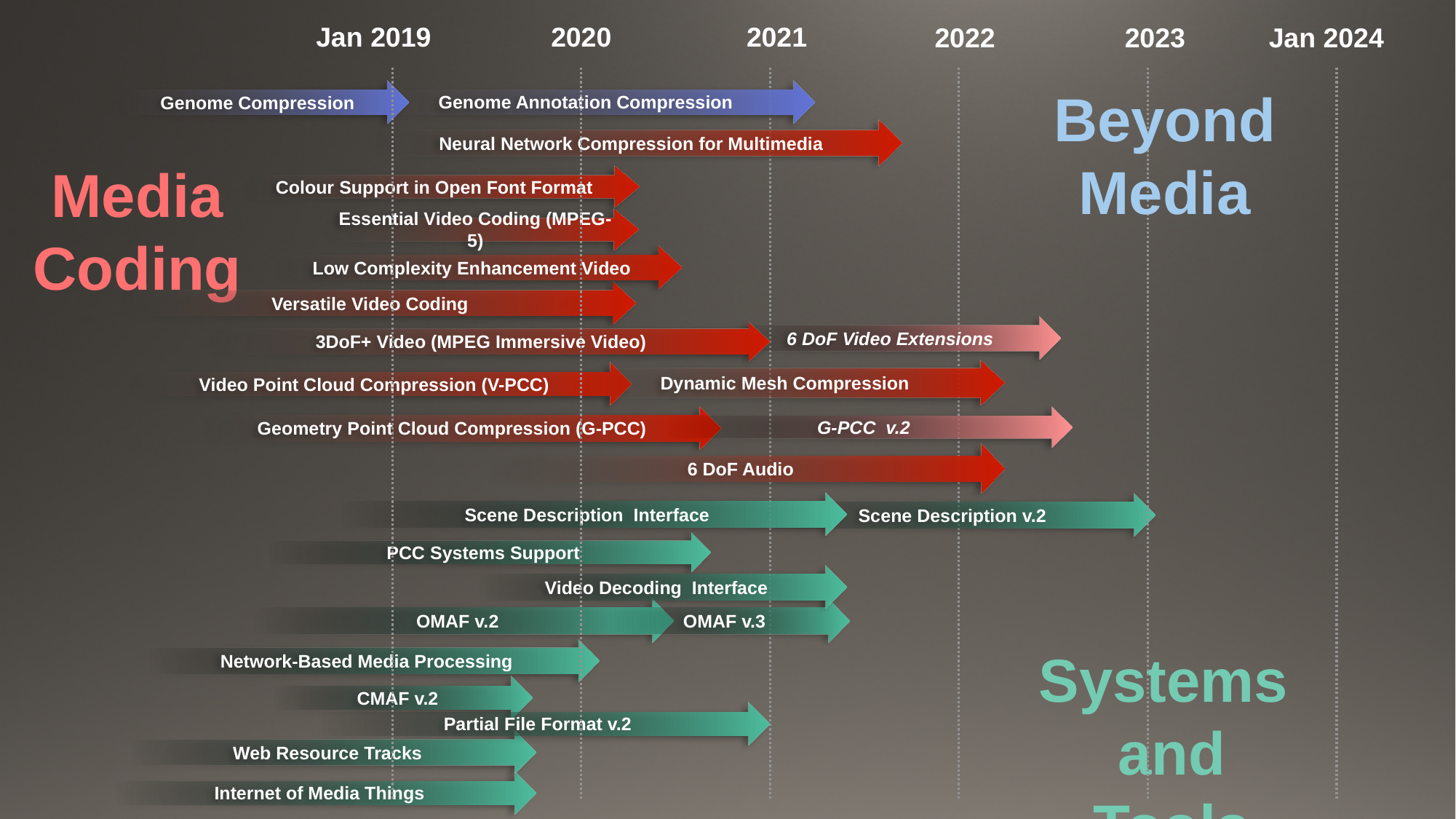

Jan 2019
2020
2021
2022
2023
Jan 2024
Beyond
Media
Genome Annotation Compression
Genome Compression
Neural Network Compression for Multimedia
Media
Coding
Colour Support in Open Font Format
Essential Video Coding (MPEG-5)
Low Complexity Enhancement Video
Versatile Video Coding
6 DoF Video Extensions
3DoF+ Video (MPEG Immersive Video)
Dynamic Mesh Compression
Video Point Cloud Compression (V-PCC)
G-PCC  v.2
Geometry Point Cloud Compression (G-PCC)
6 DoF Audio
Scene Description  Interface
Scene Description v.2
PCC Systems Support
Video Decoding  Interface
OMAF v.2
OMAF v.3
Systems
and Tools
Network-Based Media Processing
CMAF v.2
Partial File Format v.2
Web Resource Tracks
Internet of Media Things